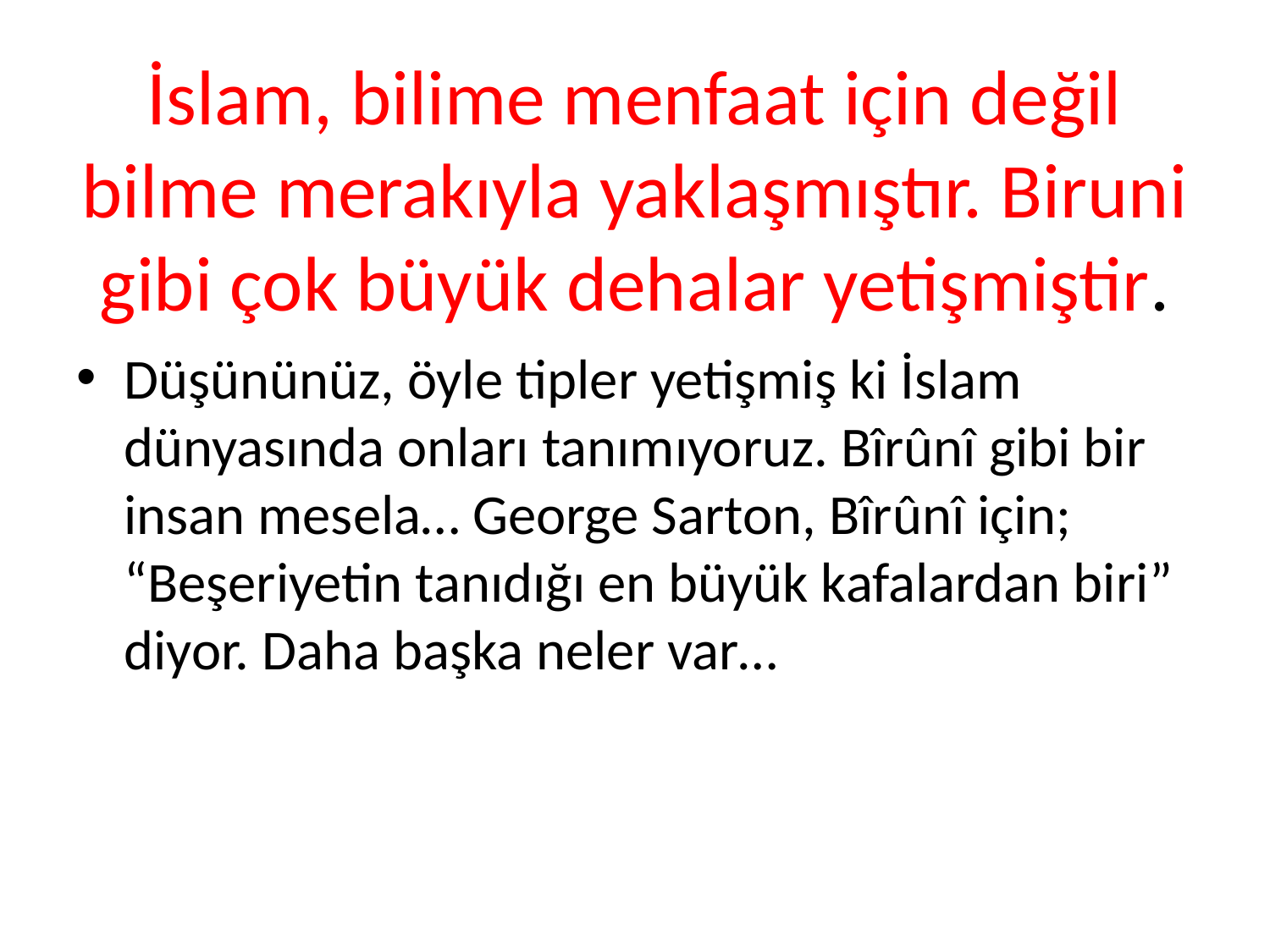

# İslam, bilime menfaat için değil bilme merakıyla yaklaşmıştır. Biruni gibi çok büyük dehalar yetişmiştir.
Düşününüz, öyle tipler yetişmiş ki İslam dünyasında onları tanımıyoruz. Bîrûnî gibi bir insan mesela… George Sarton, Bîrûnî için; “Beşeriyetin tanıdığı en büyük kafalardan biri” diyor. Daha başka neler var…